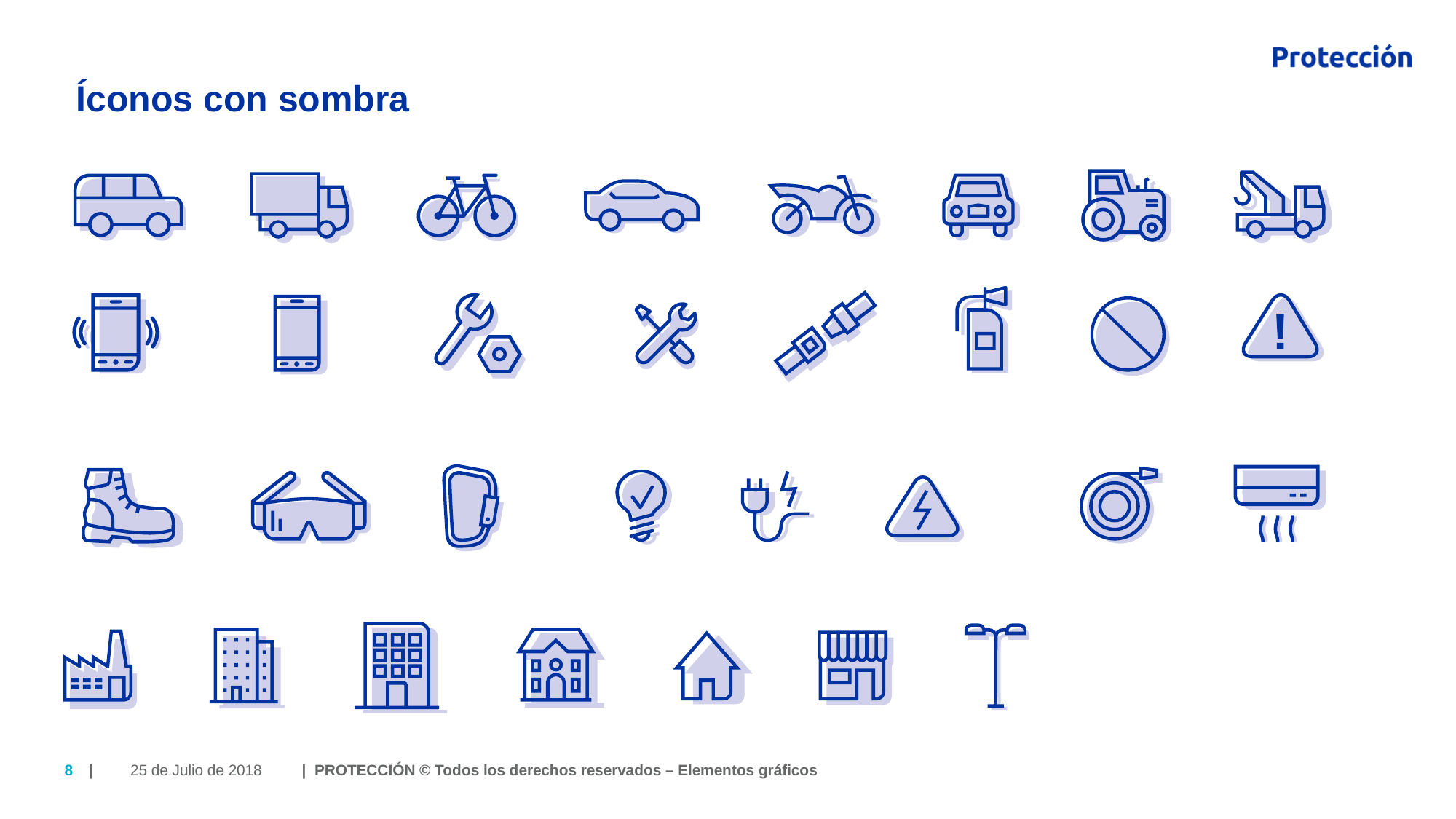

# Íconos con sombra

25 de Julio de 2018
8
|                                                  |  PROTECCIÓN © Todos los derechos reservados – Elementos gráficos